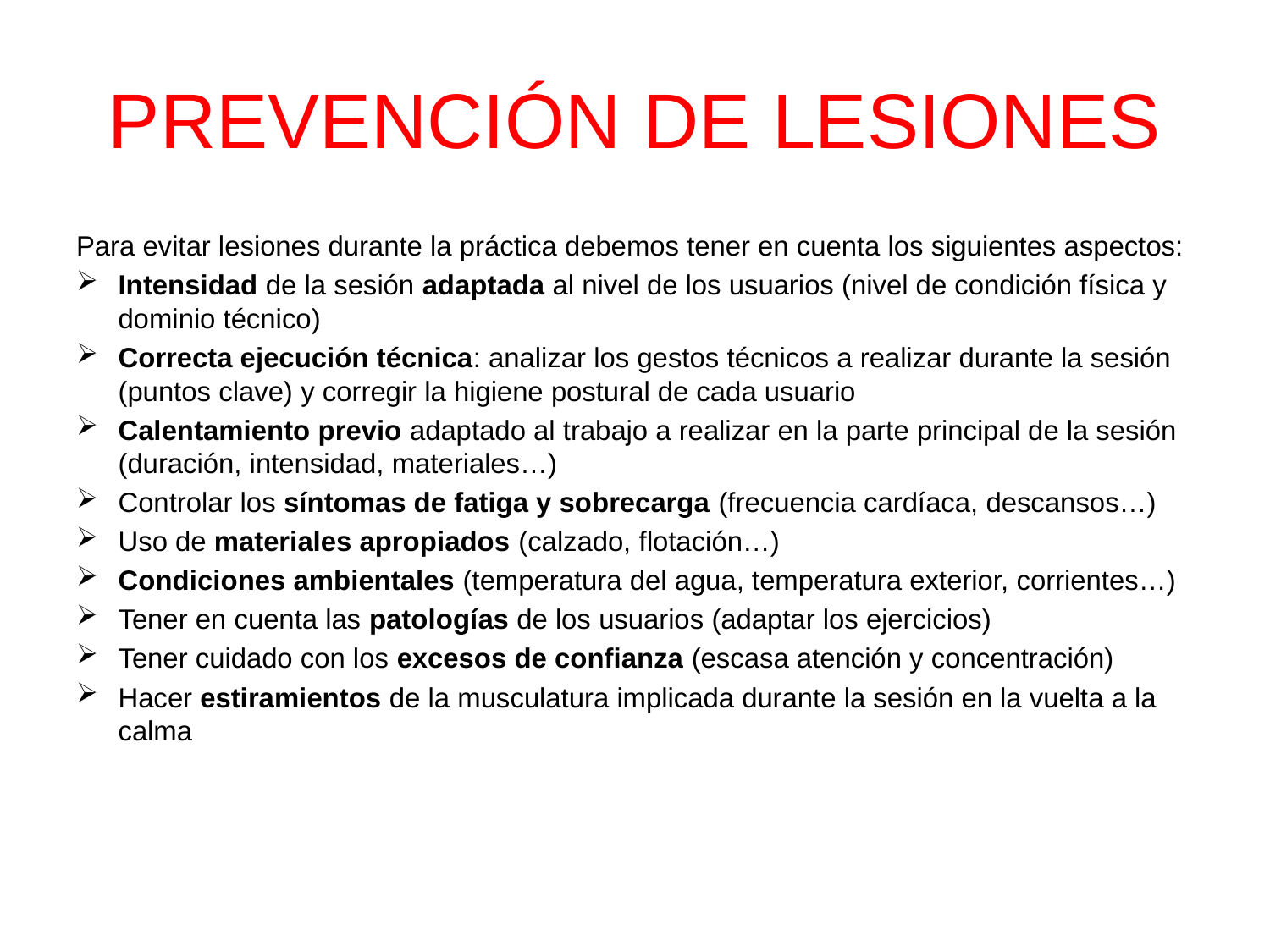

# PREVENCIÓN DE LESIONES
Para evitar lesiones durante la práctica debemos tener en cuenta los siguientes aspectos:
Intensidad de la sesión adaptada al nivel de los usuarios (nivel de condición física y dominio técnico)
Correcta ejecución técnica: analizar los gestos técnicos a realizar durante la sesión (puntos clave) y corregir la higiene postural de cada usuario
Calentamiento previo adaptado al trabajo a realizar en la parte principal de la sesión (duración, intensidad, materiales…)
Controlar los síntomas de fatiga y sobrecarga (frecuencia cardíaca, descansos…)
Uso de materiales apropiados (calzado, flotación…)
Condiciones ambientales (temperatura del agua, temperatura exterior, corrientes…)
Tener en cuenta las patologías de los usuarios (adaptar los ejercicios)
Tener cuidado con los excesos de confianza (escasa atención y concentración)
Hacer estiramientos de la musculatura implicada durante la sesión en la vuelta a la calma